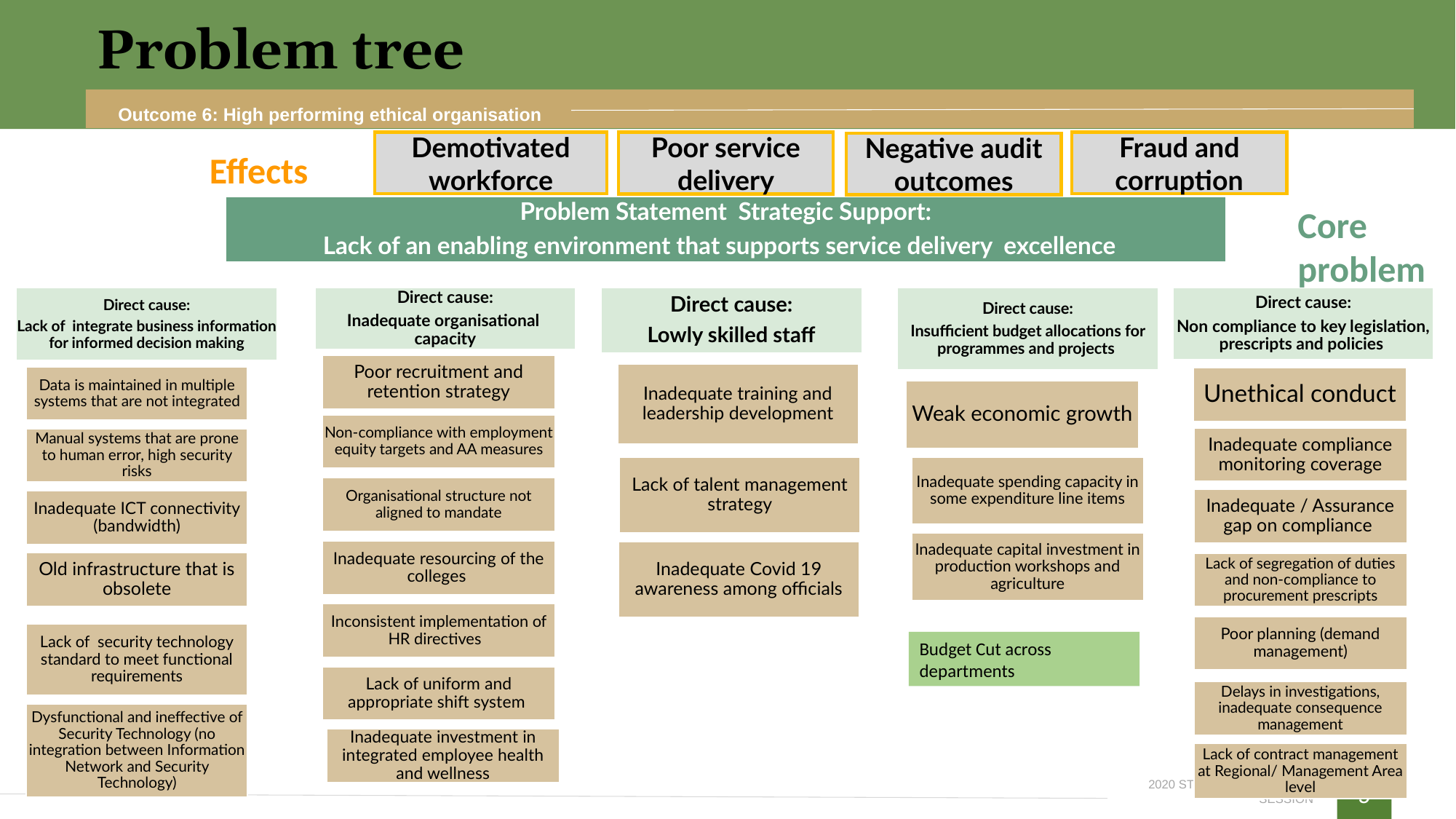

Problem tree
Outcome 6: High performing ethical organisation
Poor service delivery
Demotivated workforce
Fraud and corruption
Negative audit outcomes
Effects
Problem Statement  Strategic Support:
Lack of an enabling environment that supports service delivery  excellence
Direct cause:
Lack of  integrate business information for informed decision making
Data is maintained in multiple systems that are not integrated
Manual systems that are prone to human error, high security risks
Inadequate ICT connectivity (bandwidth)
Old infrastructure that is obsolete
Lack of  security technology standard to meet functional requirements
Dysfunctional and ineffective of Security Technology (no integration between Information Network and Security Technology)
Direct cause:
Inadequate organisational  capacity
Poor recruitment and retention strategy
Non-compliance with employment equity targets and AA measures
Organisational structure not aligned to mandate
Inadequate resourcing of the colleges
Inconsistent implementation of HR directives
Lack of uniform and appropriate shift system
Inadequate investment in integrated employee health and wellness
Direct cause:
Lowly skilled staff
Inadequate training and leadership development
Lack of talent management strategy
Inadequate Covid 19 awareness among officials
Direct cause:
Insufficient budget allocations for programmes and projects
Weak economic growth
Inadequate spending capacity in some expenditure line items
Inadequate capital investment in production workshops and agriculture
Direct cause:
Non compliance to key legislation, prescripts and policies
Unethical conduct
Inadequate compliance monitoring coverage
Inadequate / Assurance gap on compliance
Lack of segregation of duties and non-compliance to procurement prescripts
Poor planning (demand management)
Delays in investigations, inadequate consequence management
Lack of contract management at Regional/ Management Area level
Core problem
Budget Cut across departments